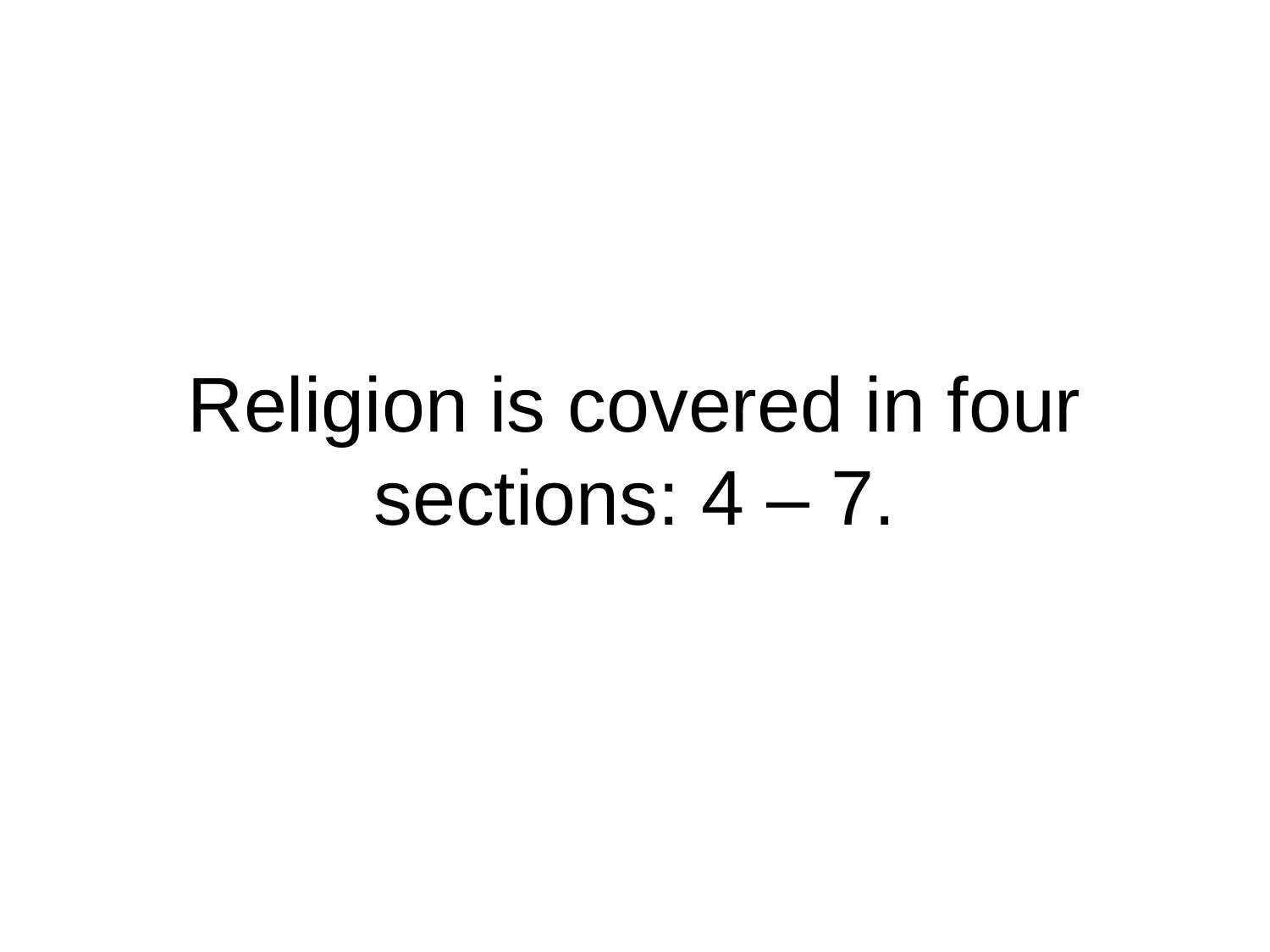

# Religion is covered in four sections: 4 – 7.